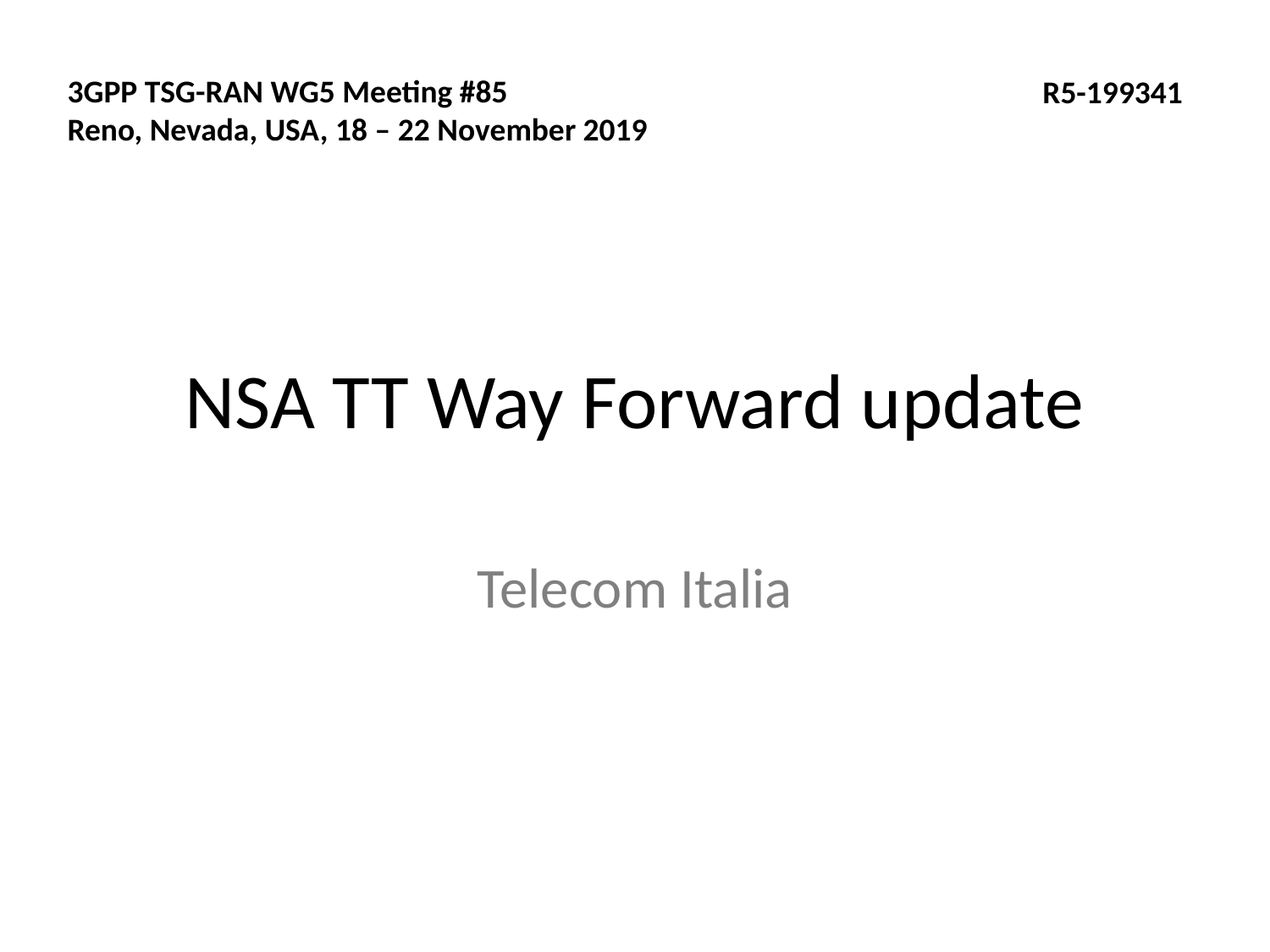

3GPP TSG-RAN WG5 Meeting #85
Reno, Nevada, USA, 18 – 22 November 2019
   R5-199341
# NSA TT Way Forward update
Telecom Italia